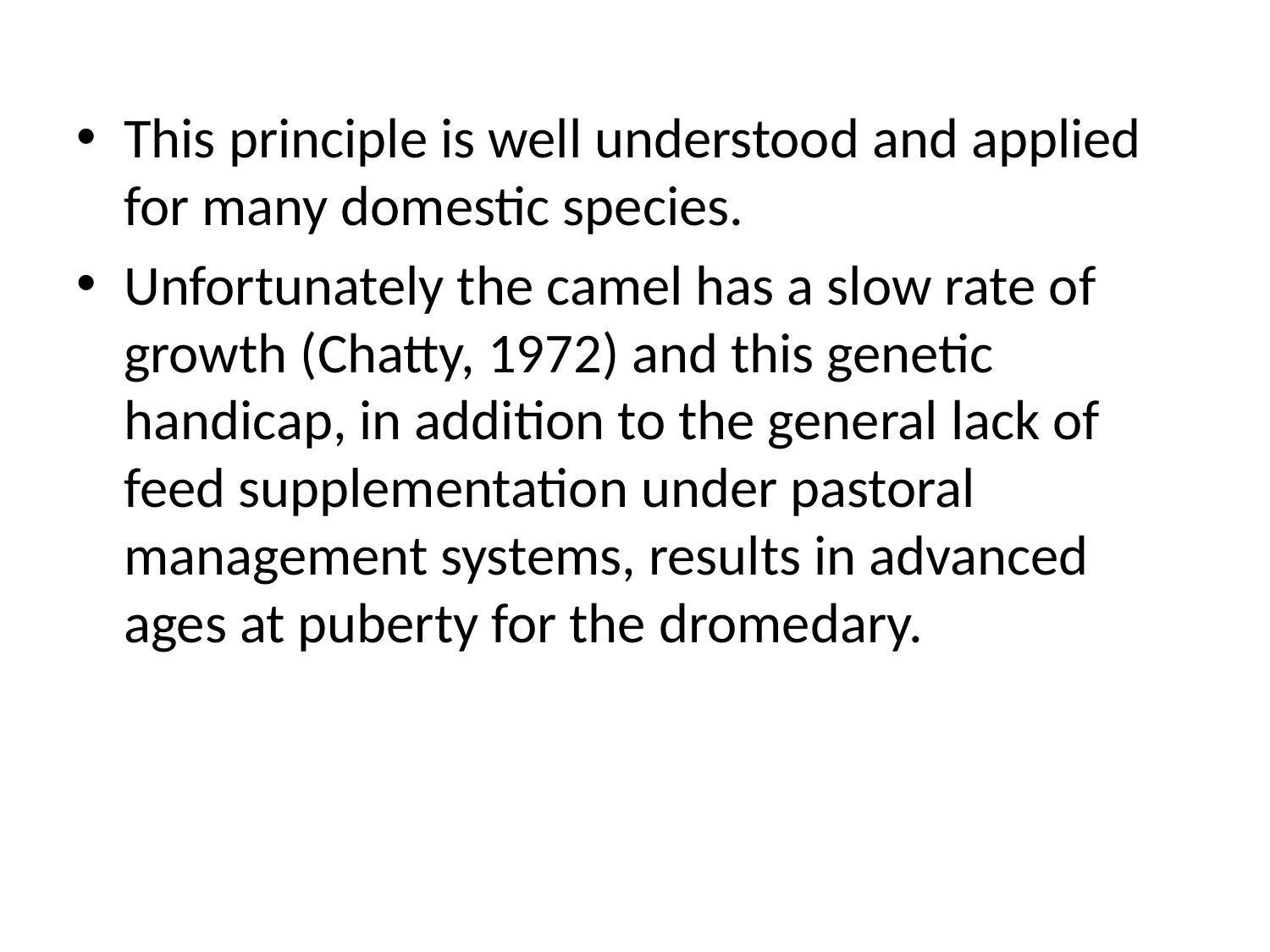

This principle is well understood and applied for many domestic species.
Unfortunately the camel has a slow rate of growth (Chatty, 1972) and this genetic handicap, in addition to the general lack of feed supplementation under pastoral management systems, results in advanced ages at puberty for the dromedary.